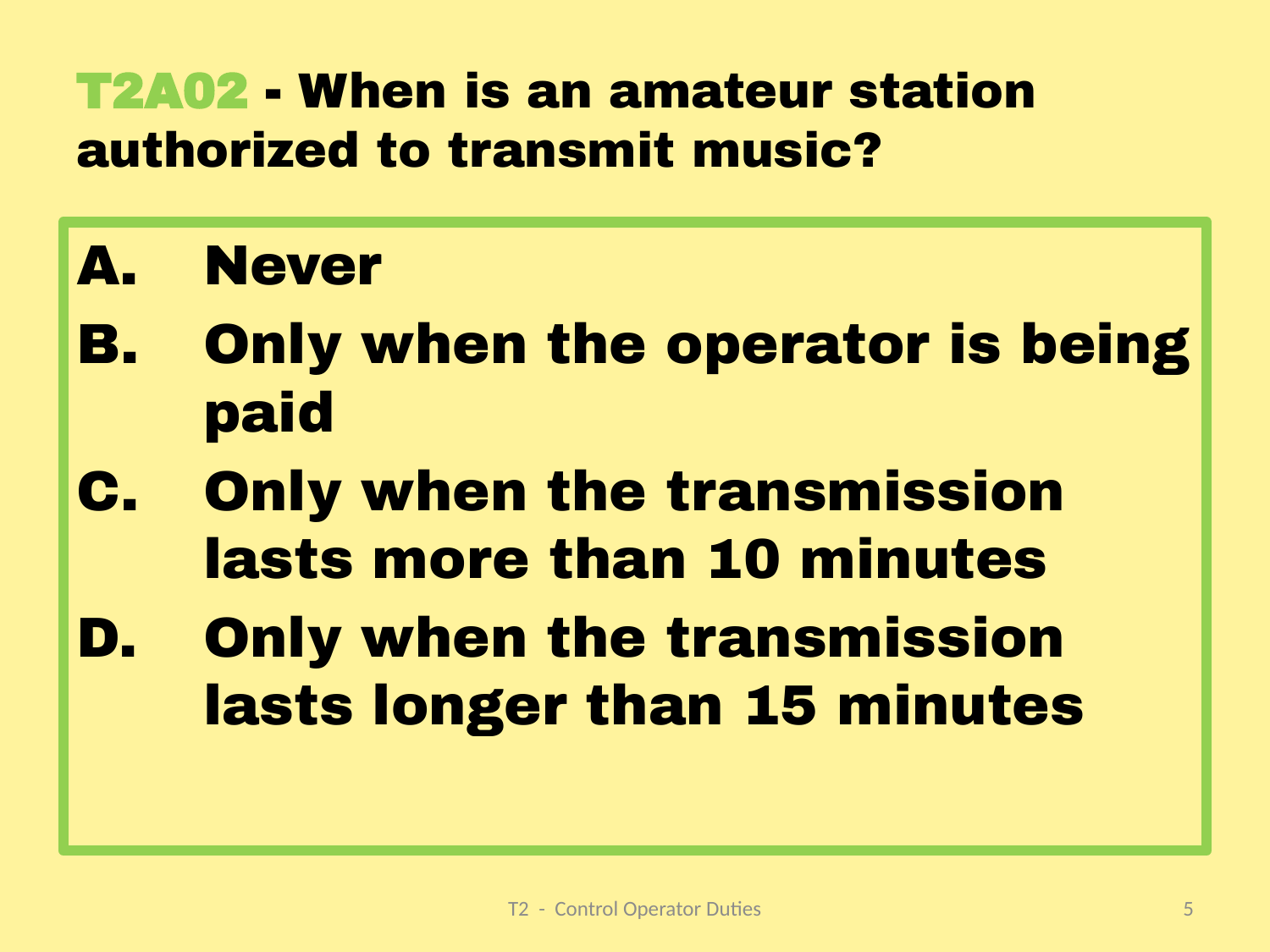

# T2A02 - When is an amateur station authorized to transmit music?
Never
Only when the operator is being paid
Only when the transmission lasts more than 10 minutes
Only when the transmission lasts longer than 15 minutes
T2  -  Control Operator Duties
5